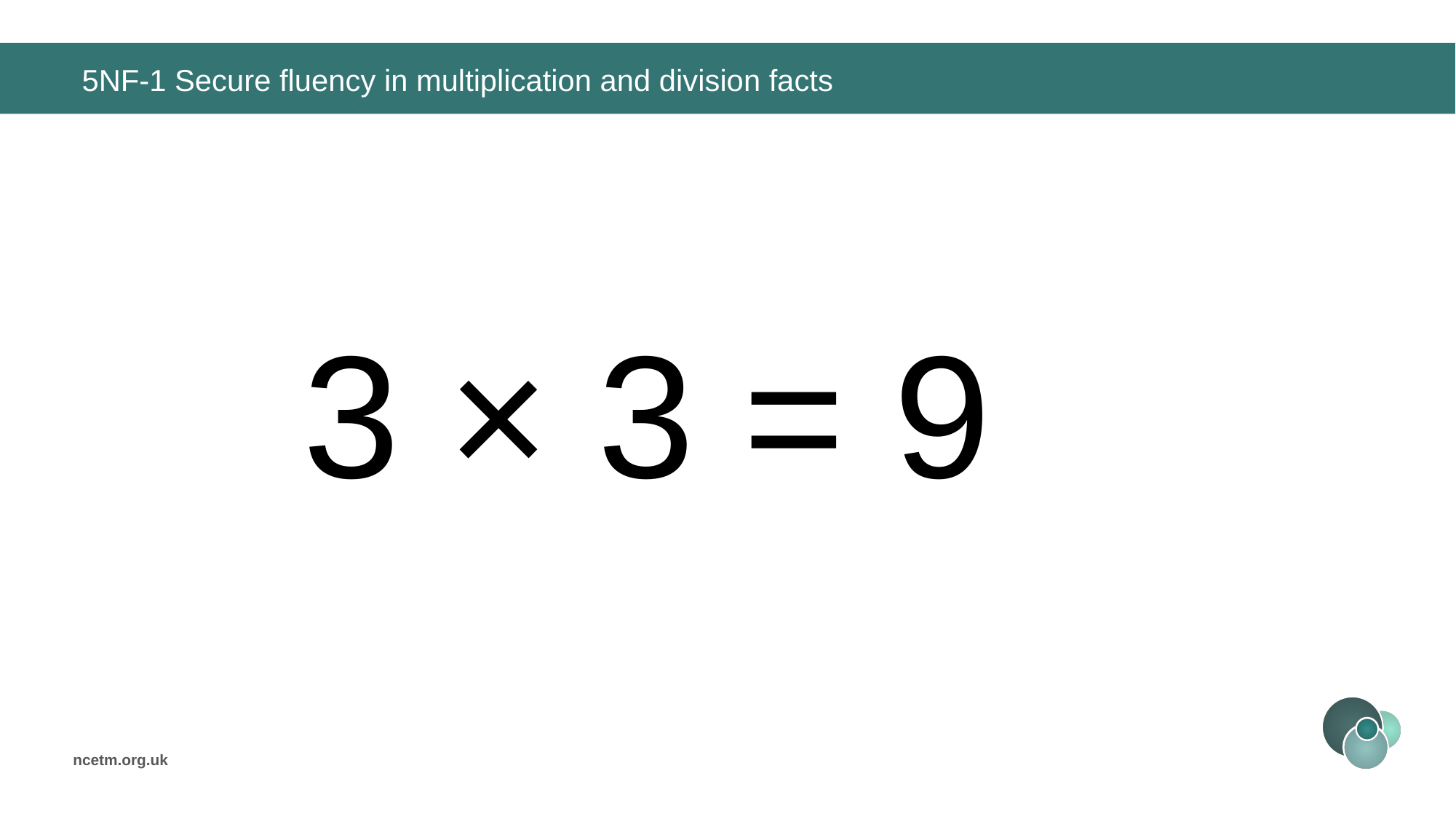

# 5NF-1 Secure fluency in multiplication and division facts
3 × 3 =
9